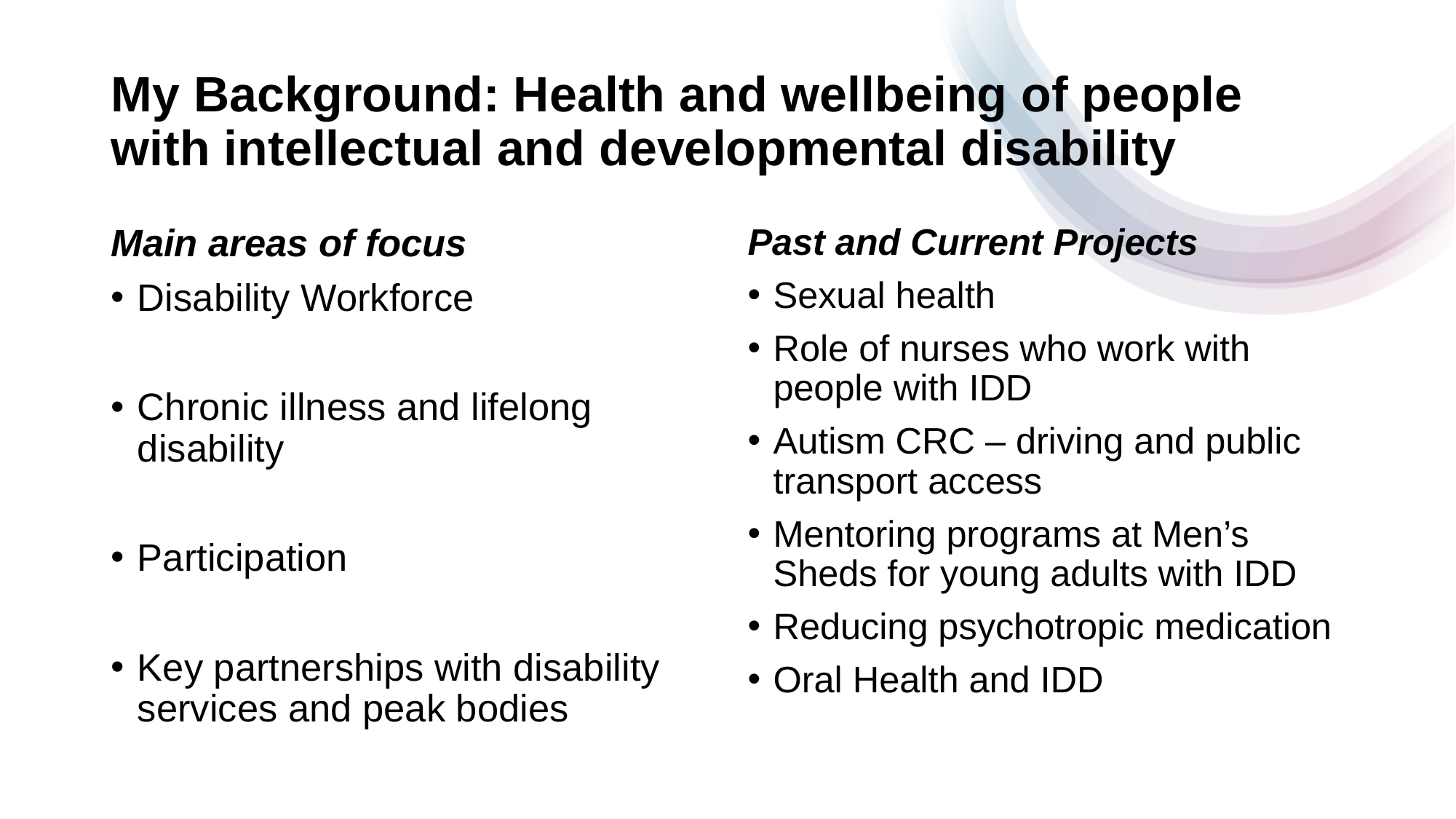

# My Background: Health and wellbeing of people with intellectual and developmental disability
Main areas of focus
Disability Workforce

Chronic illness and lifelong disability

Participation

Key partnerships with disability services and peak bodies

Past and Current Projects
Sexual health
Role of nurses who work with people with IDD
Autism CRC – driving and public transport access
Mentoring programs at Men’s Sheds for young adults with IDD
Reducing psychotropic medication
Oral Health and IDD